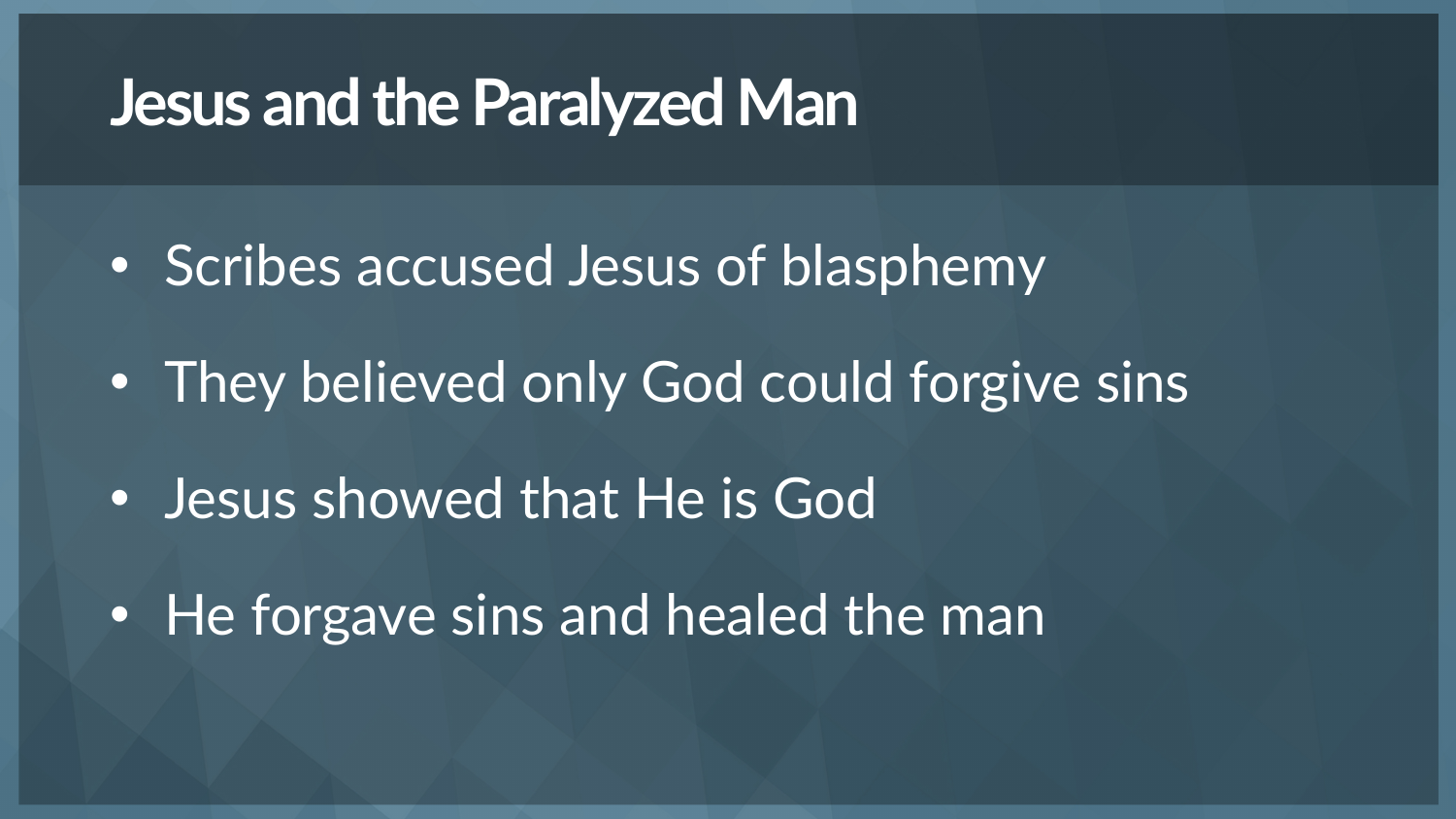

# Jesus and the Paralyzed Man
Scribes accused Jesus of blasphemy
They believed only God could forgive sins
Jesus showed that He is God
He forgave sins and healed the man